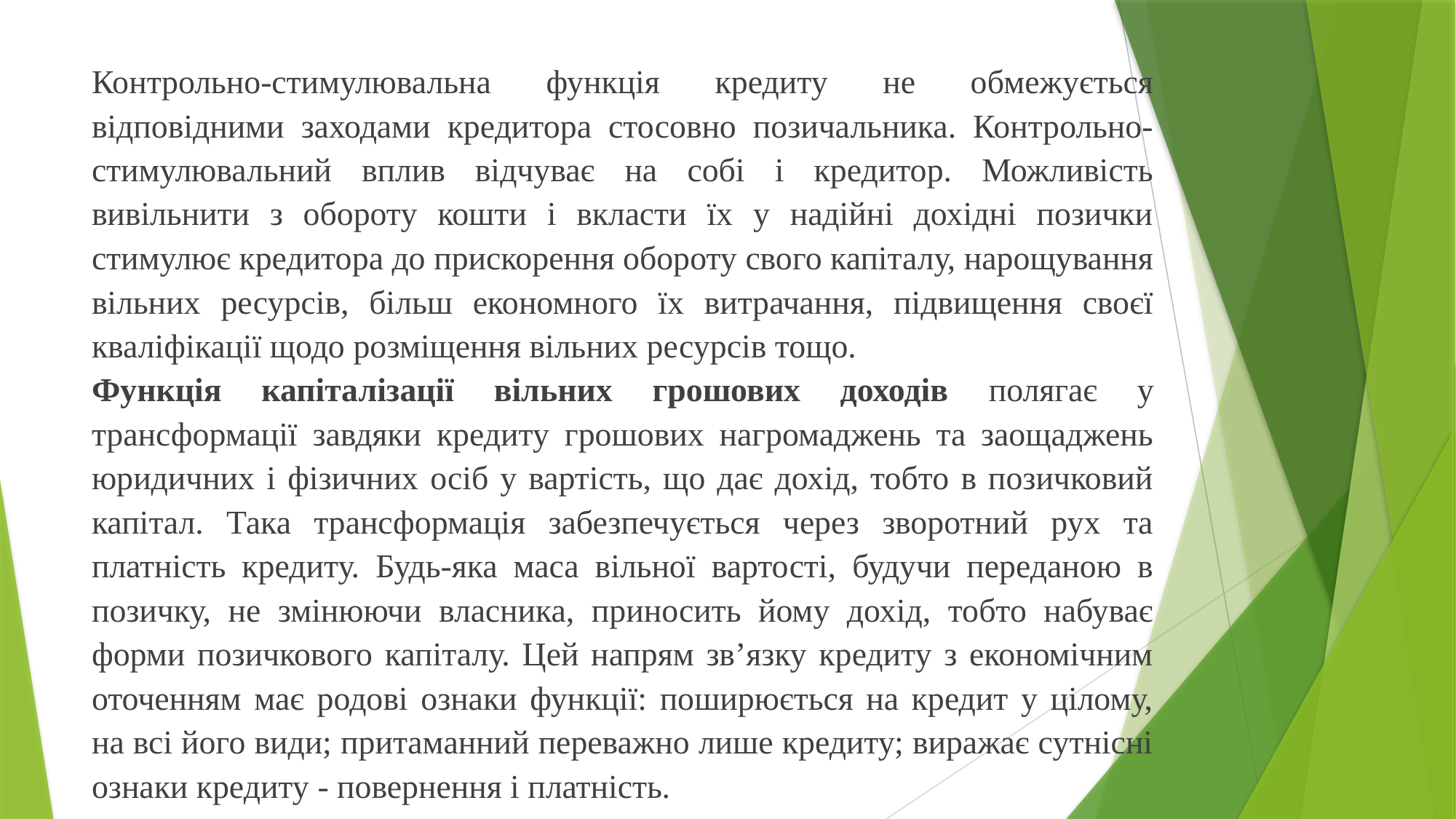

Контрольно-стимулювальна функція кредиту не обмежується відповідними заходами кредитора стосовно позичальника. Контрольно-стимулювальний вплив відчуває на собі і кредитор. Можливість вивільнити з обороту кошти і вкласти їх у надійні дохідні позички стимулює кредитора до прискорення обороту свого капіталу, нарощування вільних ресурсів, більш економного їх витрачання, підвищення своєї кваліфікації щодо розміщення вільних ресурсів тощо.
Функція капіталізації вільних грошових доходів полягає у трансформації завдяки кредиту грошових нагромаджень та заощаджень юридичних і фізичних осіб у вартість, що дає дохід, тобто в позичковий капітал. Така трансформація забезпечується через зворотний рух та платність кредиту. Будь-яка маса вільної вартості, будучи переданою в позичку, не змінюючи власника, приносить йому дохід, тобто набуває форми позичкового капіталу. Цей напрям зв’язку кредиту з економічним оточенням має родові ознаки функції: поширюється на кредит у цілому, на всі його види; притаманний переважно лише кредиту; виражає сутнісні ознаки кредиту - повернення і платність.